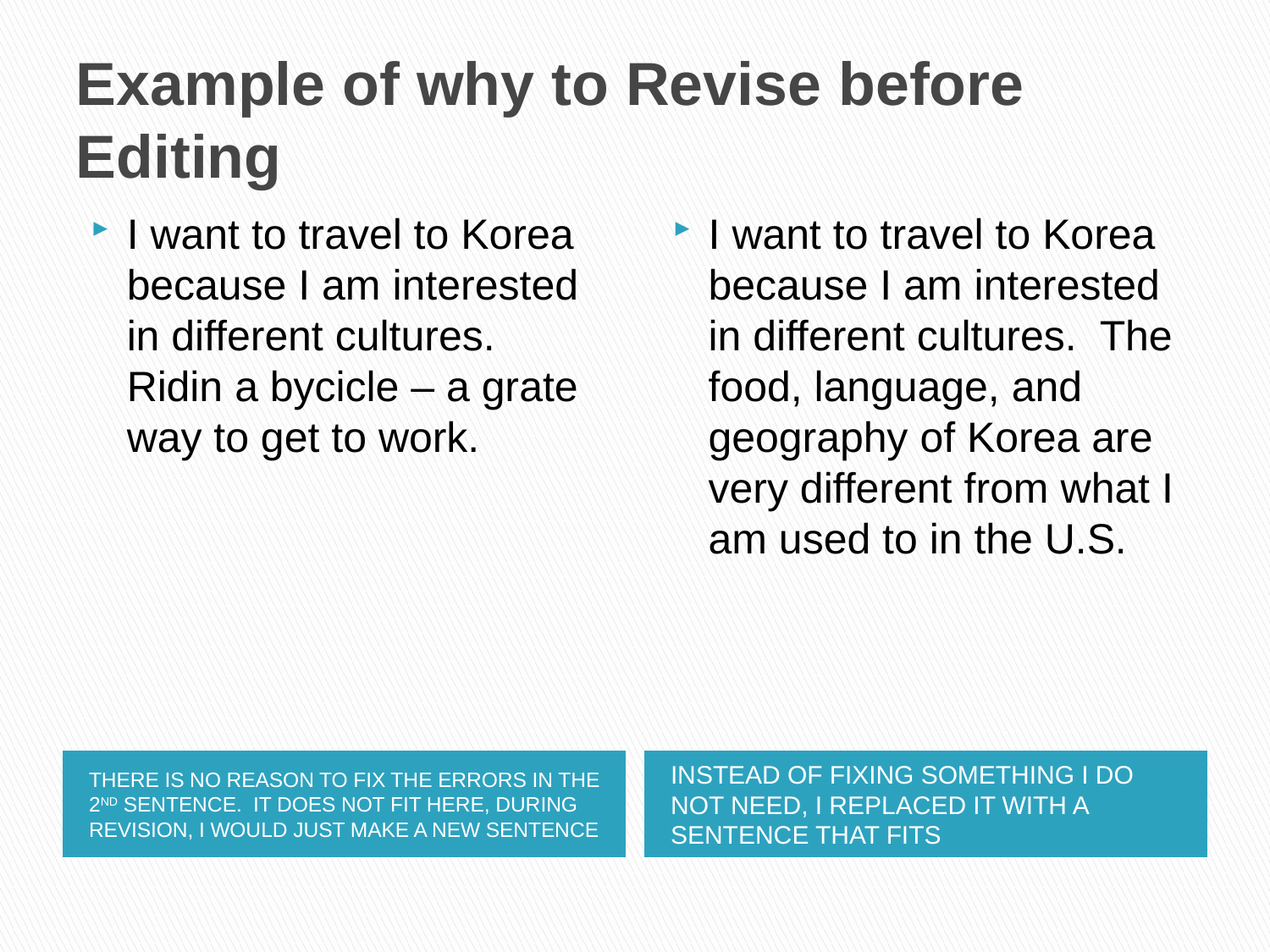

# Example of why to Revise before Editing
I want to travel to Korea because I am interested in different cultures.  Ridin a bycicle – a grate way to get to work.
I want to travel to Korea because I am interested in different cultures.  The food, language, and geography of Korea are very different from what I am used to in the U.S.
THERE IS NO REASON TO FIX THE ERRORS IN THE 2ND SENTENCE.  IT DOES NOT FIT HERE, DURING REVISION, I WOULD JUST MAKE A NEW SENTENCE
INSTEAD OF FIXING SOMETHING I DO NOT NEED, I REPLACED IT WITH A SENTENCE THAT FITS